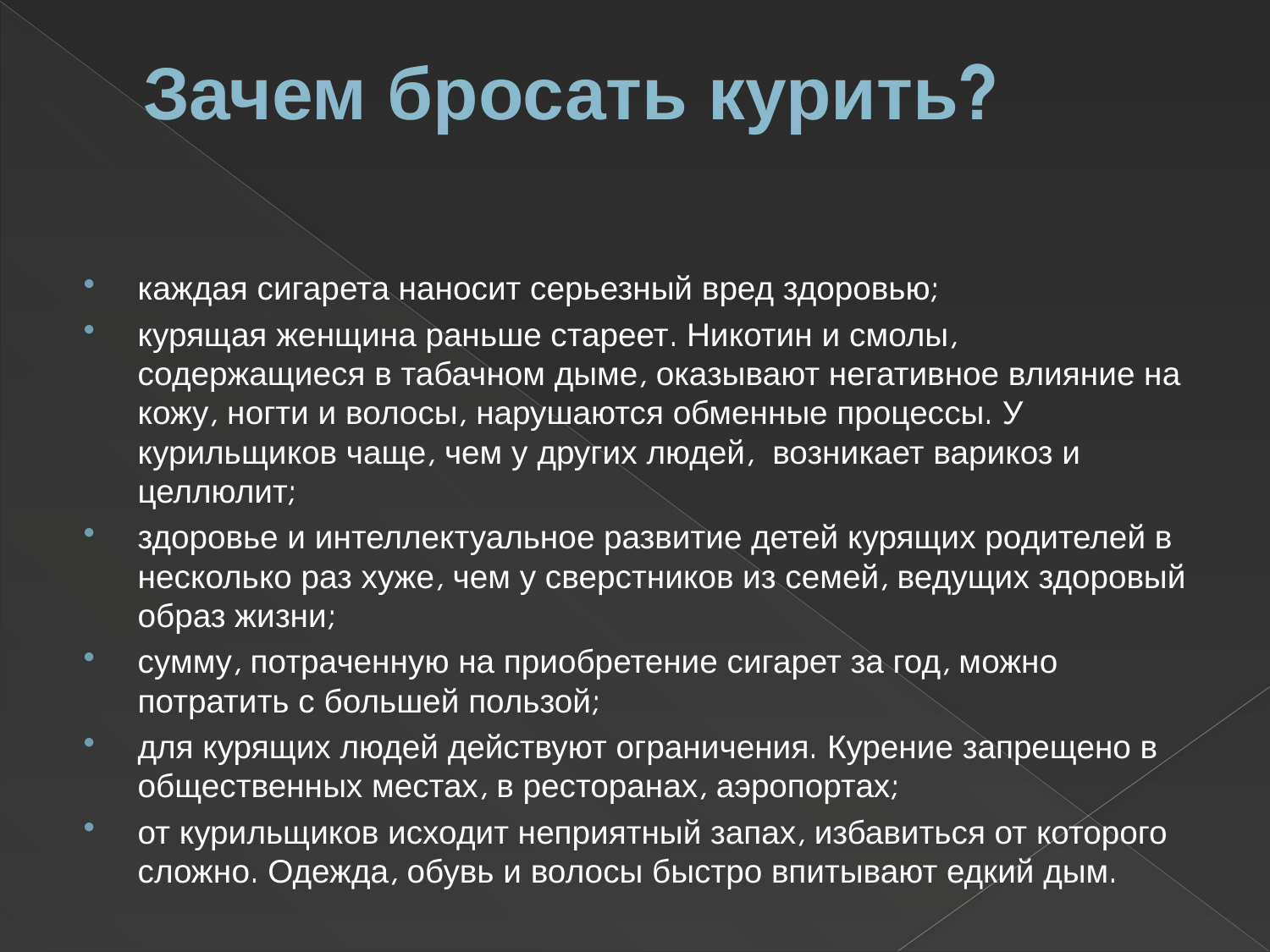

# Зачем бросать курить?
каждая сигарета наносит серьезный вред здоровью;
курящая женщина раньше стареет. Никотин и смолы, содержащиеся в табачном дыме, оказывают негативное влияние на кожу, ногти и волосы, нарушаются обменные процессы. У курильщиков чаще, чем у других людей,  возникает варикоз и целлюлит;
здоровье и интеллектуальное развитие детей курящих родителей в несколько раз хуже, чем у сверстников из семей, ведущих здоровый образ жизни;
сумму, потраченную на приобретение сигарет за год, можно потратить с большей пользой;
для курящих людей действуют ограничения. Курение запрещено в общественных местах, в ресторанах, аэропортах;
от курильщиков исходит неприятный запах, избавиться от которого сложно. Одежда, обувь и волосы быстро впитывают едкий дым.